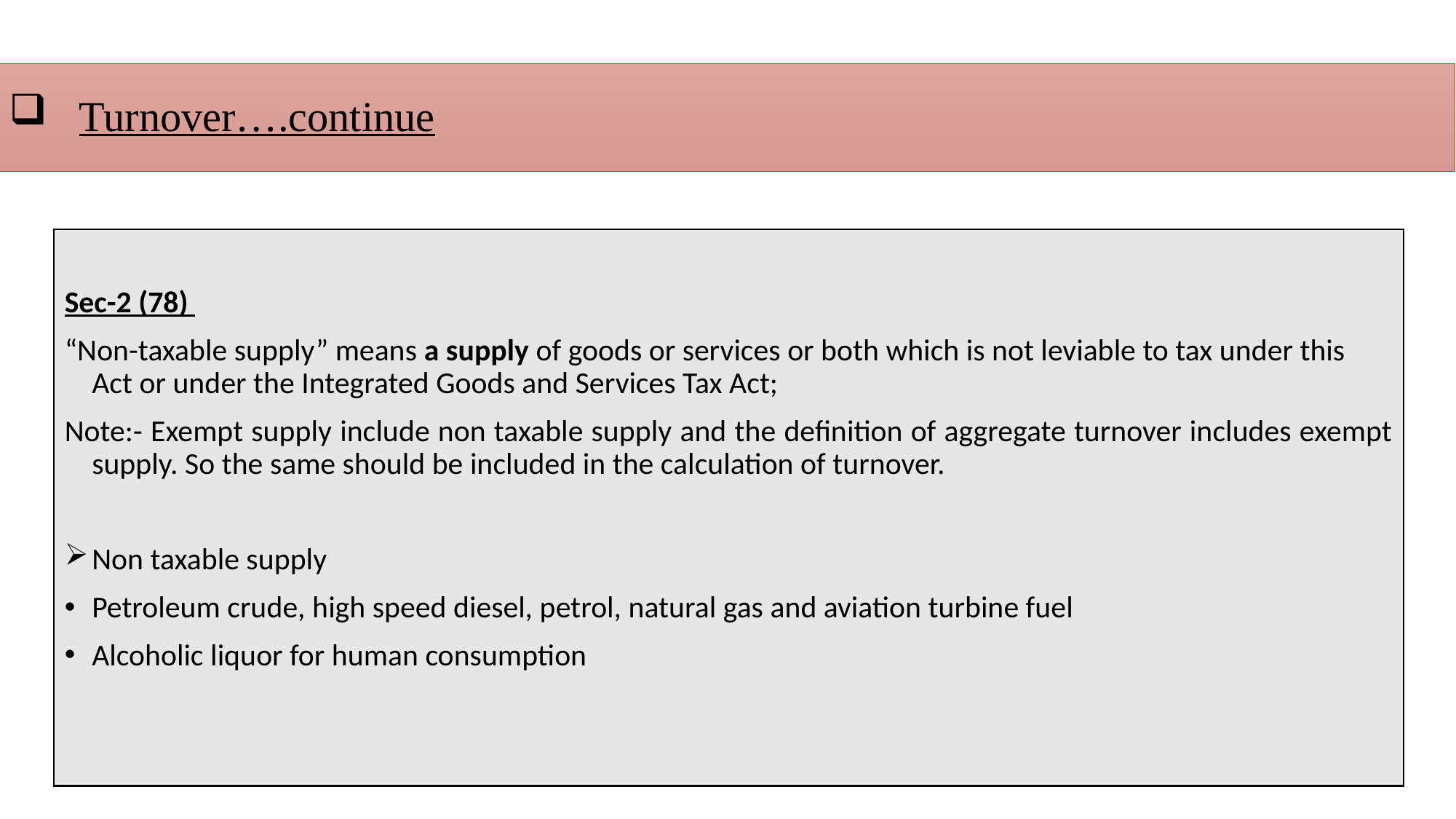

# Turnover….continue

Sec-2 (78)
“Non-taxable supply” means a supply of goods or services or both which is not leviable to tax under this Act or under the Integrated Goods and Services Tax Act;
Note:- Exempt supply include non taxable supply and the definition of aggregate turnover includes exempt supply. So the same should be included in the calculation of turnover.

Non taxable supply
Petroleum crude, high speed diesel, petrol, natural gas and aviation turbine fuel
Alcoholic liquor for human consumption